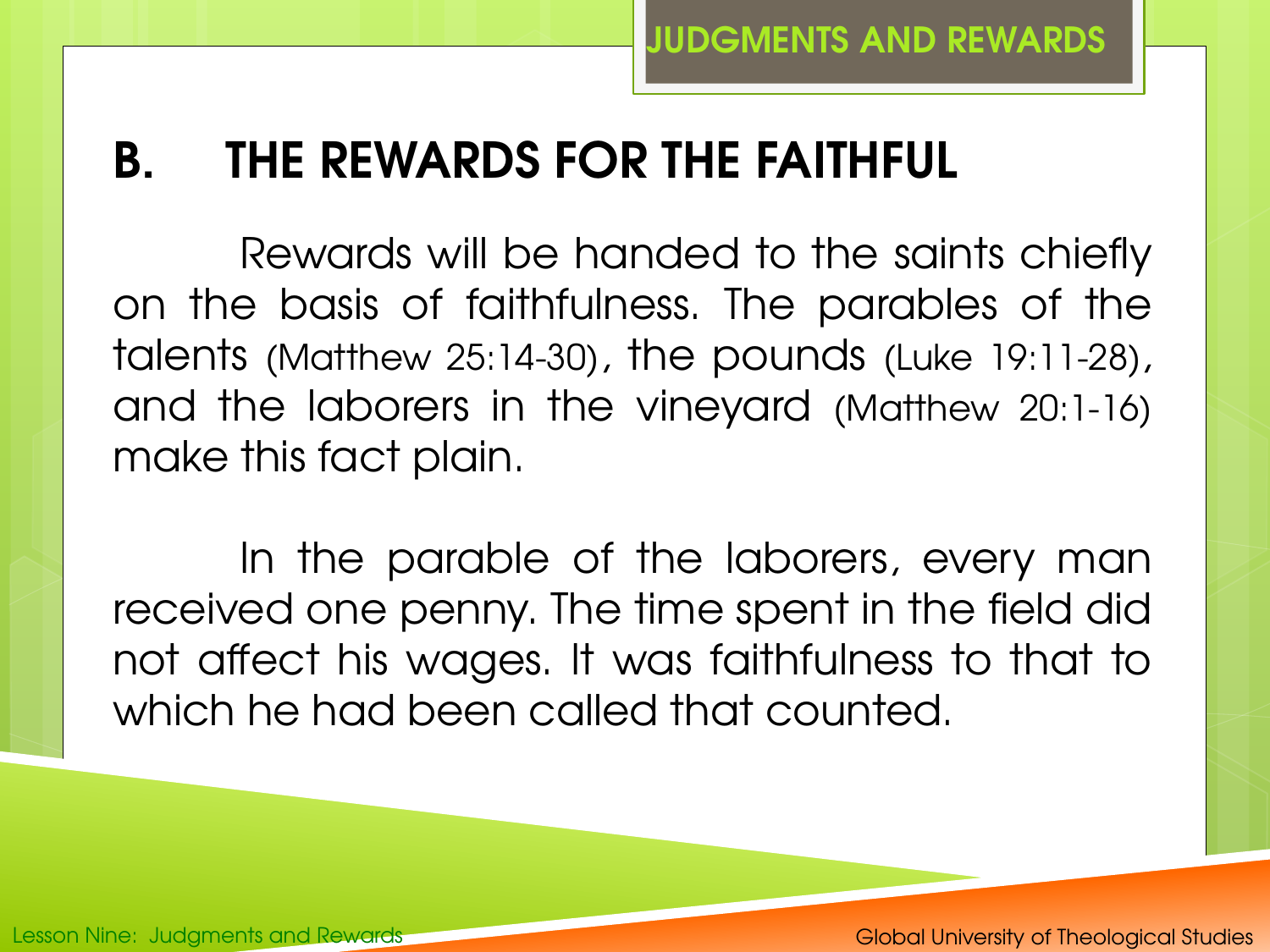

JUDGMENTS AND REWARDS
   THE REWARDS FOR THE FAITHFUL

	Rewards will be handed to the saints chiefly on the basis of faithfulness. The parables of the talents (Matthew 25:14-30), the pounds (Luke 19:11-28), and the laborers in the vineyard (Matthew 20:1-16) make this fact plain.

	In the parable of the laborers, every man received one penny. The time spent in the field did not affect his wages. It was faithfulness to that to which he had been called that counted.

 Global University of Theological Studies
Lesson Nine:  Judgments and Rewards